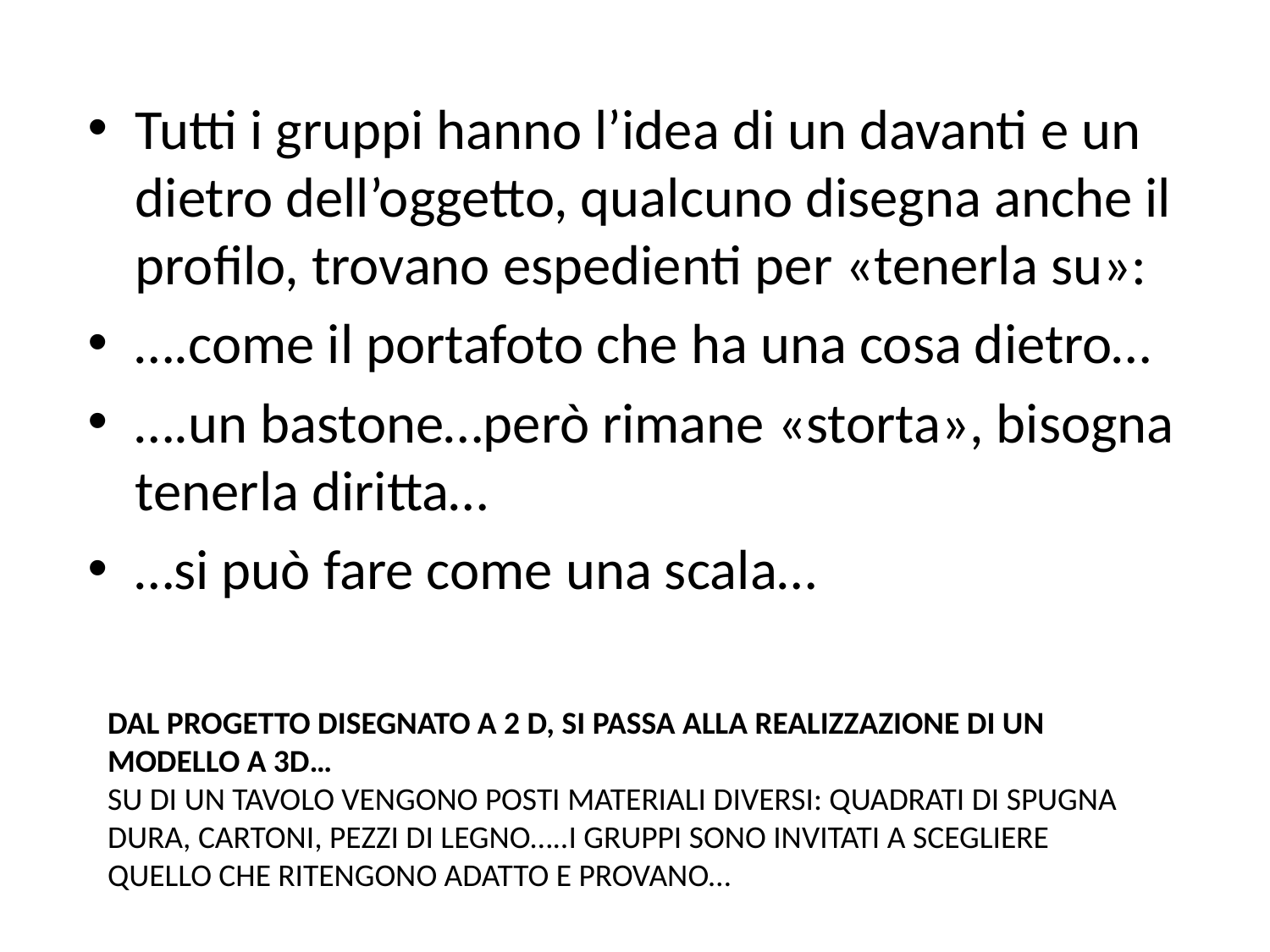

Tutti i gruppi hanno l’idea di un davanti e un dietro dell’oggetto, qualcuno disegna anche il profilo, trovano espedienti per «tenerla su»:
….come il portafoto che ha una cosa dietro…
….un bastone…però rimane «storta», bisogna tenerla diritta…
…si può fare come una scala…

DAL PROGETTO DISEGNATO A 2 D, SI PASSA ALLA REALIZZAZIONE DI UN MODELLO A 3D…
SU DI UN TAVOLO VENGONO POSTI MATERIALI DIVERSI: QUADRATI DI SPUGNA DURA, CARTONI, PEZZI DI LEGNO…..I GRUPPI SONO INVITATI A SCEGLIERE QUELLO CHE RITENGONO ADATTO E PROVANO…